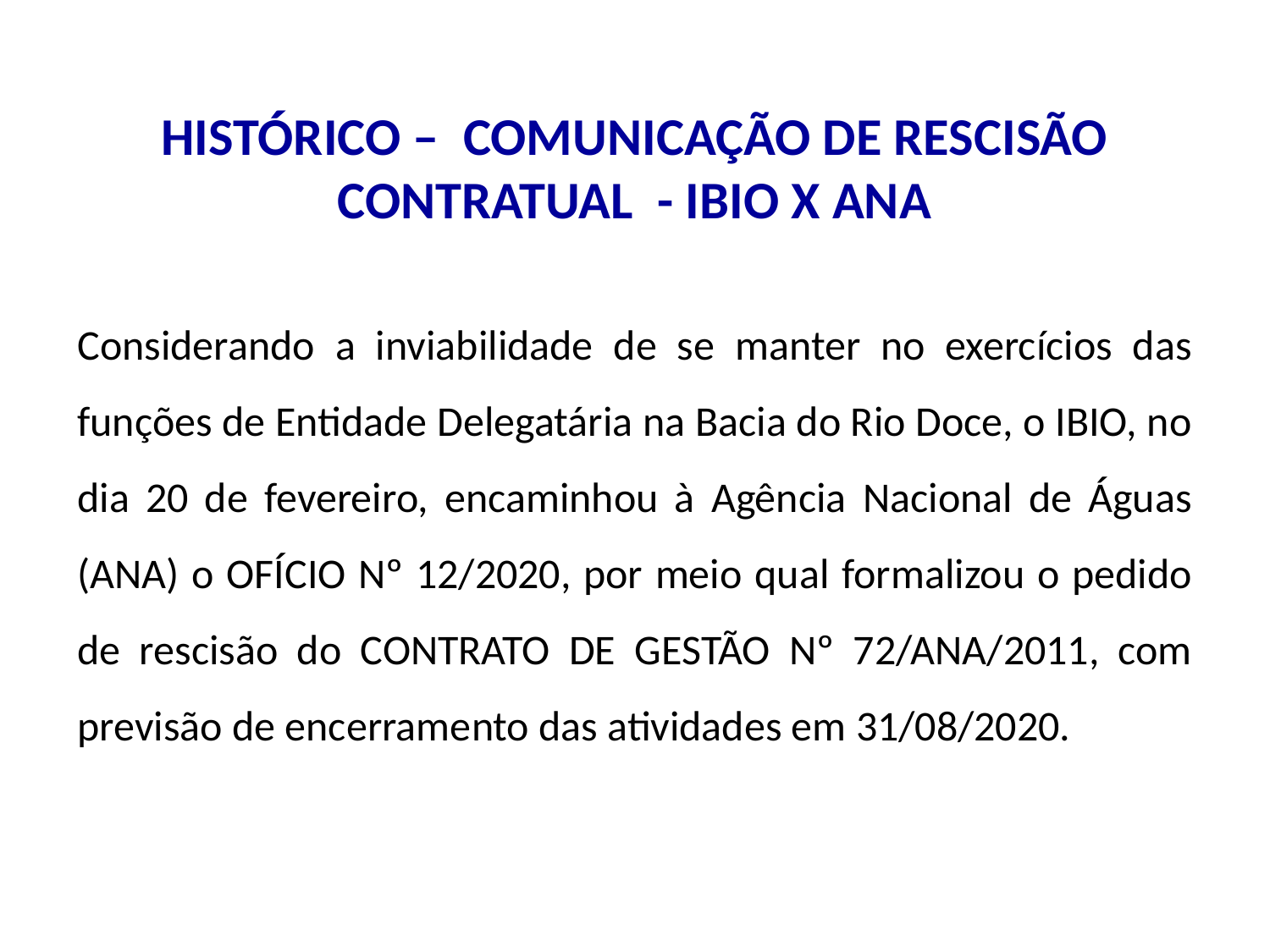

HISTÓRICO –  COMUNICAÇÃO DE RESCISÃO CONTRATUAL  - IBIO X ANA
Considerando a inviabilidade de se manter no exercícios das funções de Entidade Delegatária na Bacia do Rio Doce, o IBIO, no dia 20 de fevereiro, encaminhou à Agência Nacional de Águas (ANA) o OFÍCIO Nº 12/2020, por meio qual formalizou o pedido de rescisão do CONTRATO DE GESTÃO Nº 72/ANA/2011, com previsão de encerramento das atividades em 31/08/2020.